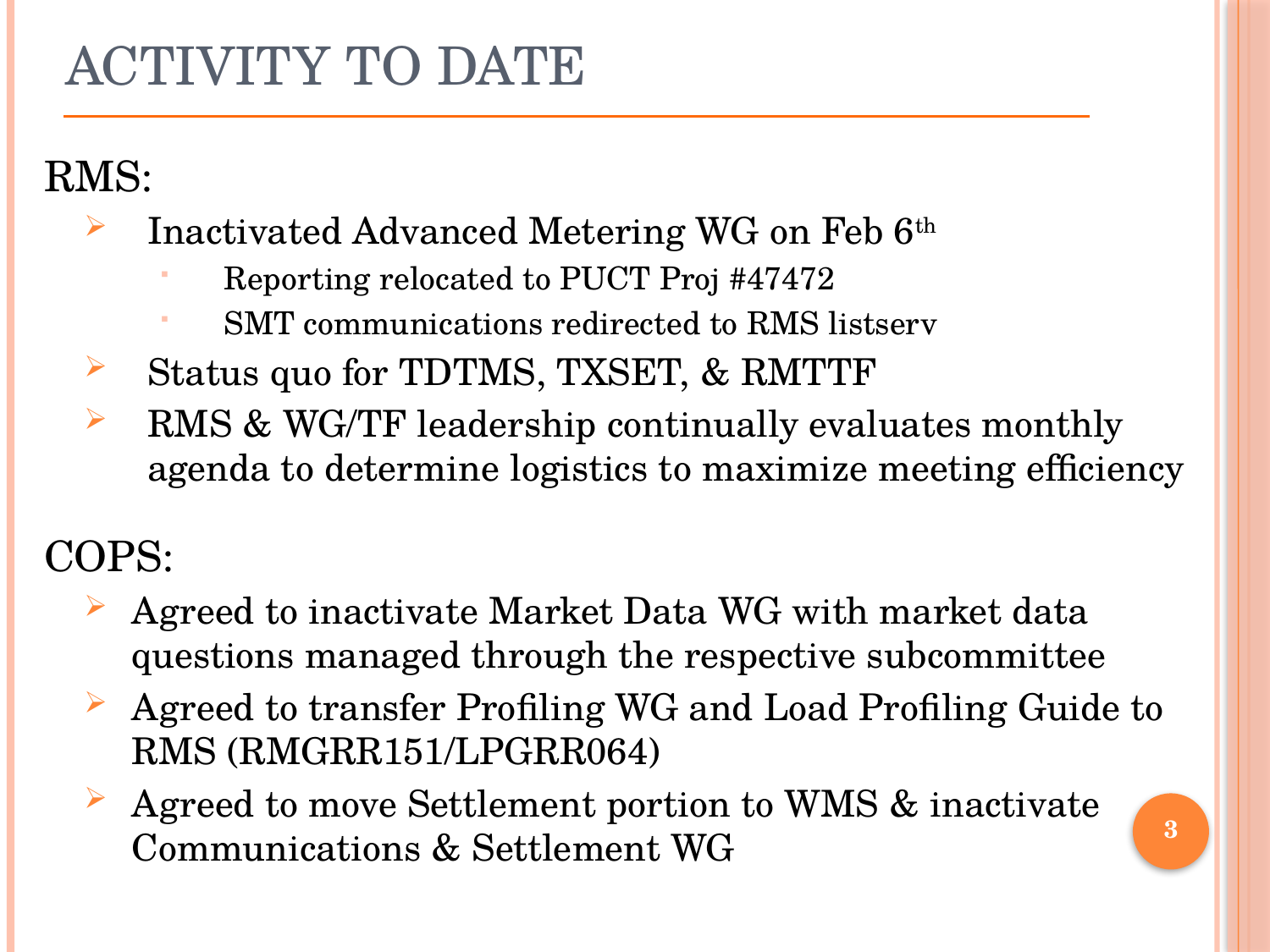

# Activity to Date

RMS:
Inactivated Advanced Metering WG on Feb 6th
Reporting relocated to PUCT Proj #47472
SMT communications redirected to RMS listserv
Status quo for TDTMS, TXSET, & RMTTF
RMS & WG/TF leadership continually evaluates monthly agenda to determine logistics to maximize meeting efficiency

COPS:
Agreed to inactivate Market Data WG with market data questions managed through the respective subcommittee
Agreed to transfer Profiling WG and Load Profiling Guide to RMS (RMGRR151/LPGRR064)
Agreed to move Settlement portion to WMS & inactivate Communications & Settlement WG
3